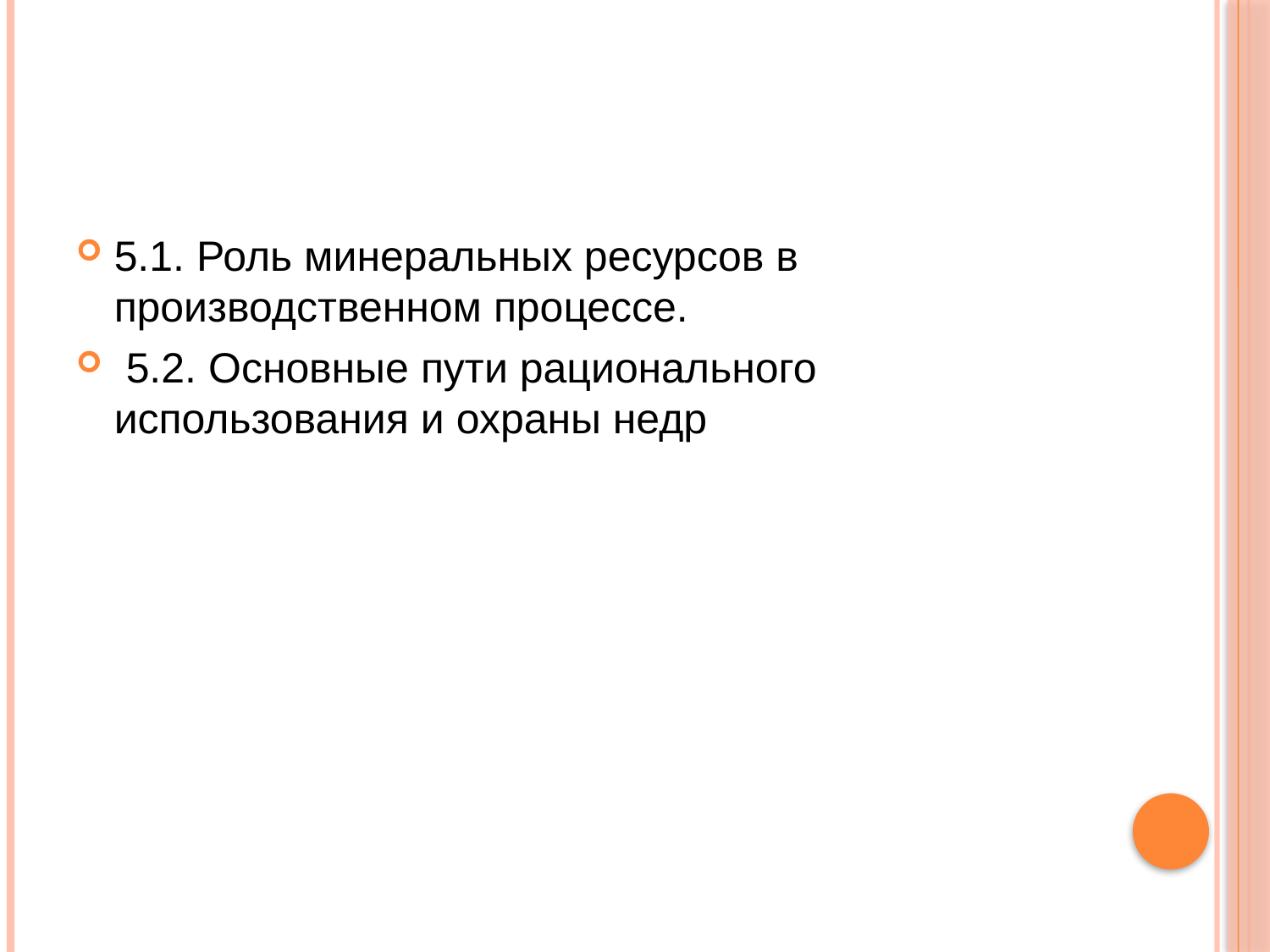

#
5.1. Роль минеральных ресурсов в производственном процессе.
 5.2. Основные пути рационального использования и охраны недр